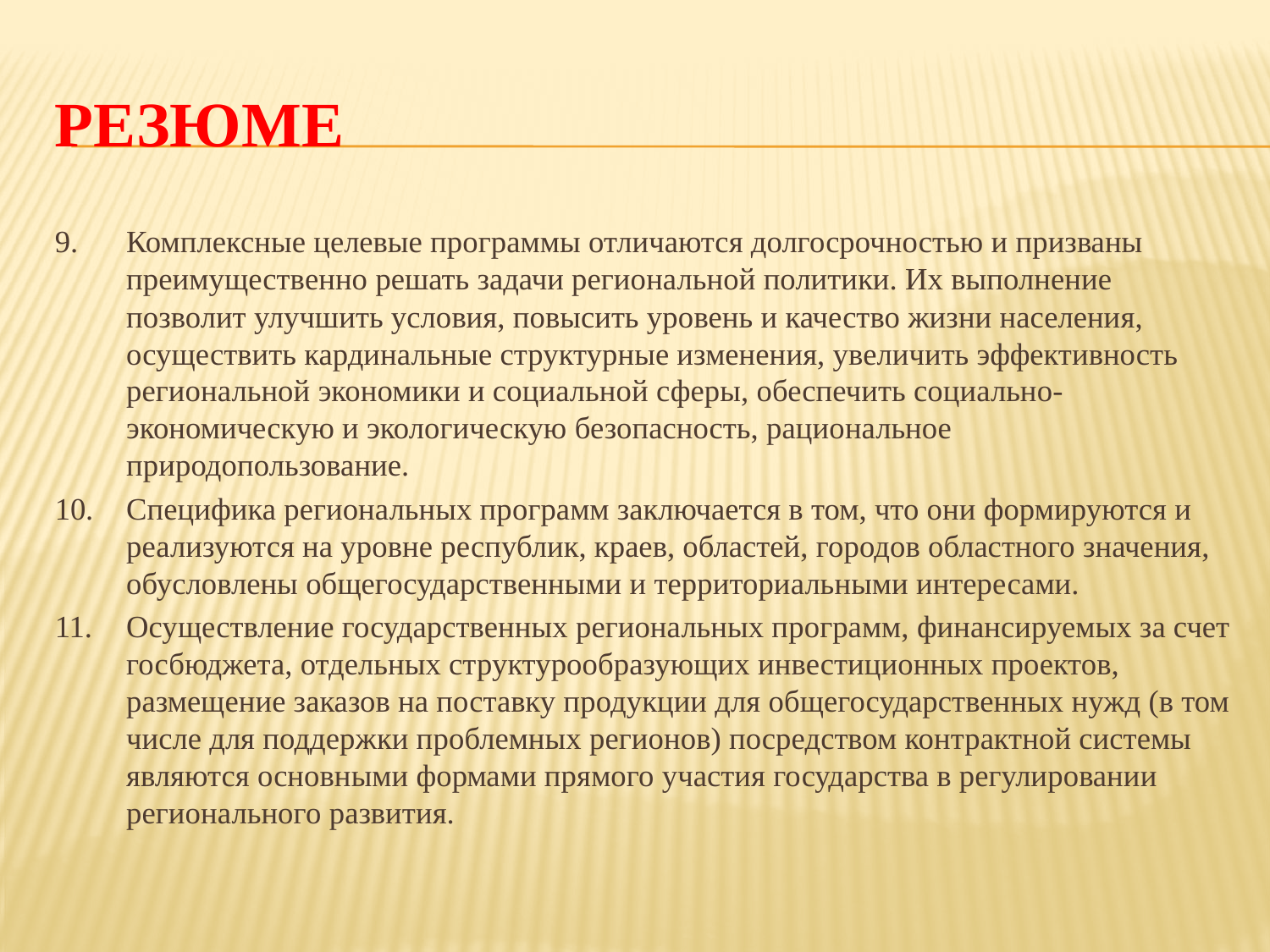

# резюме
Комплексные целевые программы отличаются долгосрочностью и призваны преимущественно решать задачи региональной политики. Их выполнение позволит улучшить условия, повысить уровень и качество жизни населения, осуществить кардинальные структурные изменения, увеличить эффективность региональной экономики и социальной сферы, обеспечить социально-экономическую и экологическую безопасность, рациональное природопользование.
Специфика региональных программ заключается в том, что они формируются и реализуются на уровне республик, краев, областей, городов областного значения, обусловлены общегосударственными и территориальными интересами.
Осуществление государственных региональных программ, финансируемых за счет госбюджета, отдельных структурообразующих инвестиционных проектов, размещение заказов на поставку продукции для общегосударственных нужд (в том числе для поддержки проблемных регионов) посредством контрактной системы являются основными формами прямого участия государства в регулировании регионального развития.